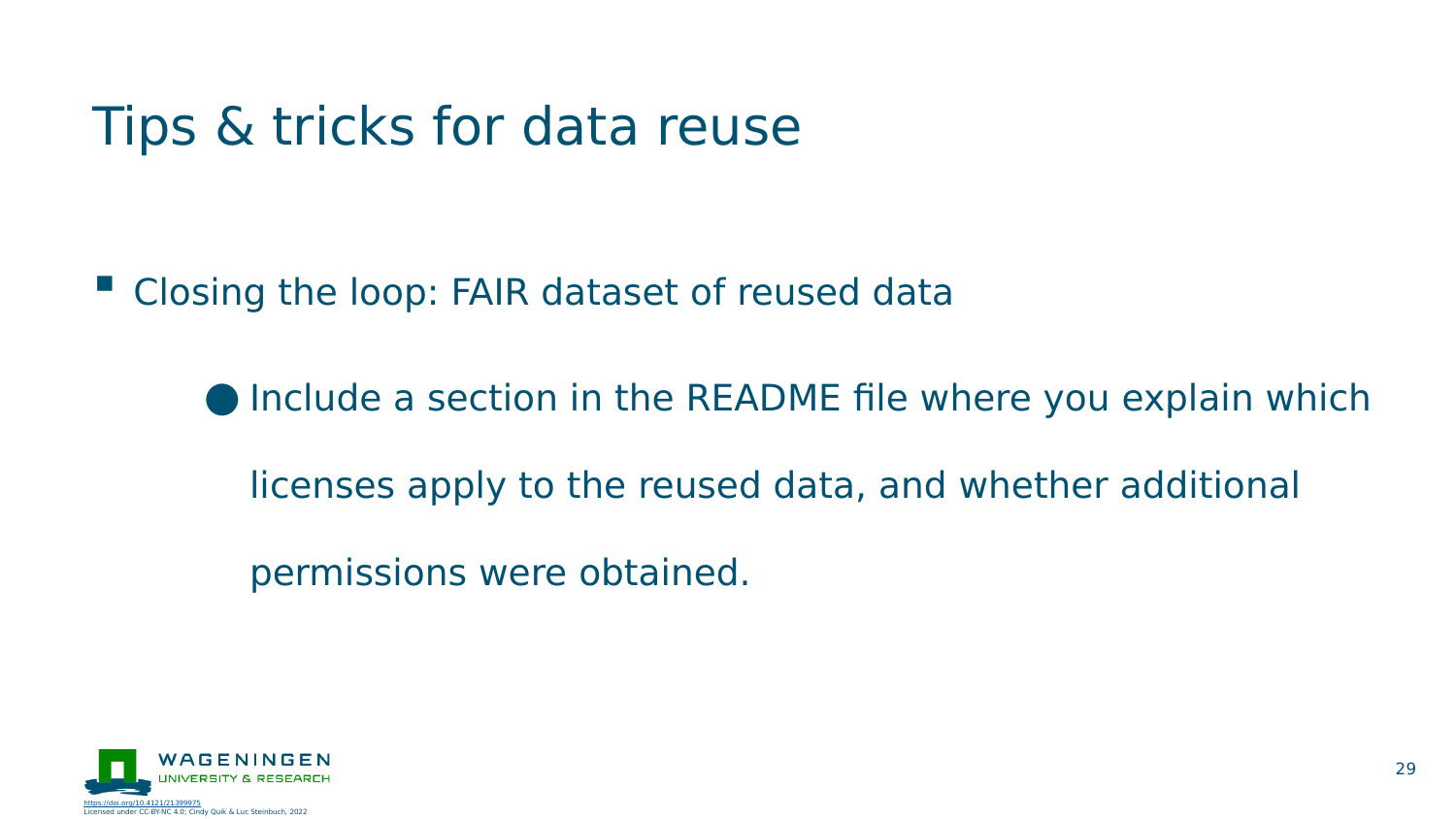

# Tips & tricks for data reuse
Closing the loop: FAIR dataset of reused data
Include a section in the README file where you explain which licenses apply to the reused data, and whether additional permissions were obtained.
29